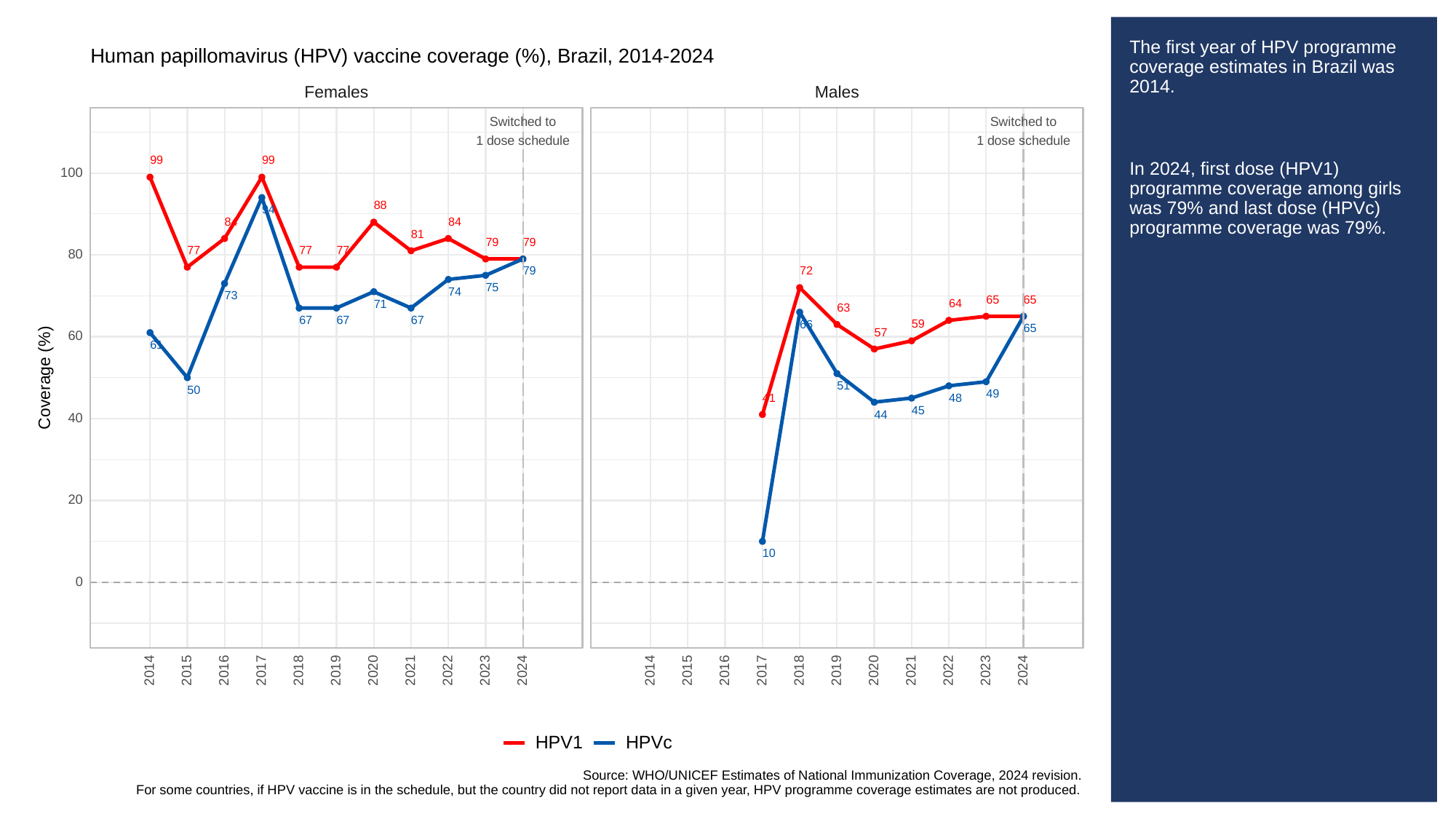

# The first year of HPV programme coverage estimates in Brazil was 2014.

In 2024, first dose (HPV1) programme coverage among girls was 79% and last dose (HPVc) programme coverage was 79%.

Human papillomavirus (HPV) vaccine coverage (%), Brazil, 2014-2024
Females
Males

Switched to
Switched to

1 dose schedule
1 dose schedule
99
99
100

88
94

84
84

81

79
79
77
77
77

80

72
79

75

74

73
65
65

64
71
63

67
67
67

59
66

65
57

60

61

Coverage (%)

51

50
49
41
48

45
44

40

20

10
0

2023
2023
2014
2015
2016
2017
2018
2019
2020
2021
2022
2024
2014
2015
2016
2017
2018
2019
2020
2021
2022
2024
HPVc
HPV1

Source: WHO/UNICEF Estimates of National Immunization Coverage, 2024 revision.
For some countries, if HPV vaccine is in the schedule, but the country did not report data in a given year, HPV programme coverage estimates are not produced.